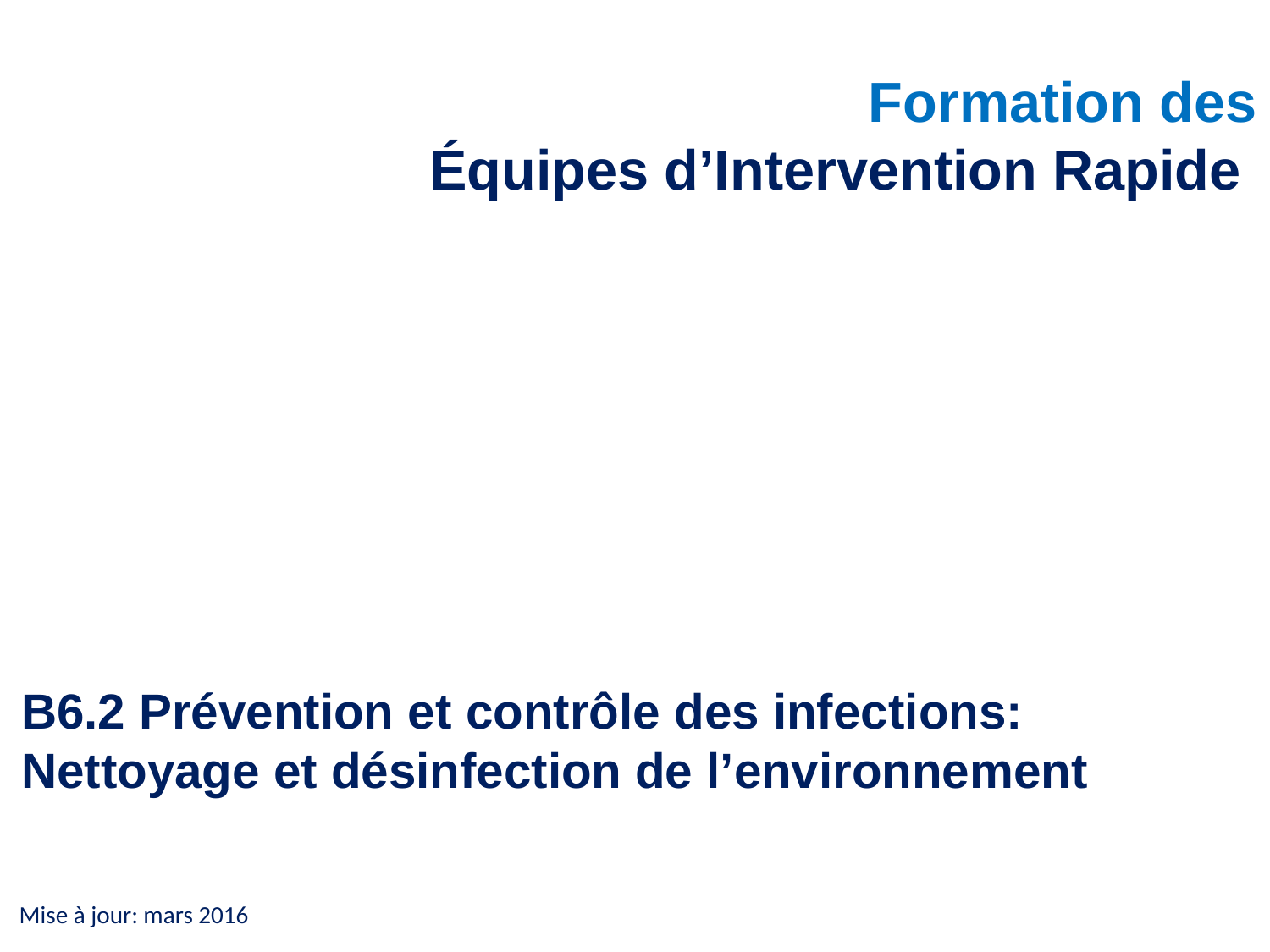

Formation des
Équipes d’Intervention Rapide
B6.2 Prévention et contrôle des infections:
Nettoyage et désinfection de l’environnement
Mise à jour: mars 2016